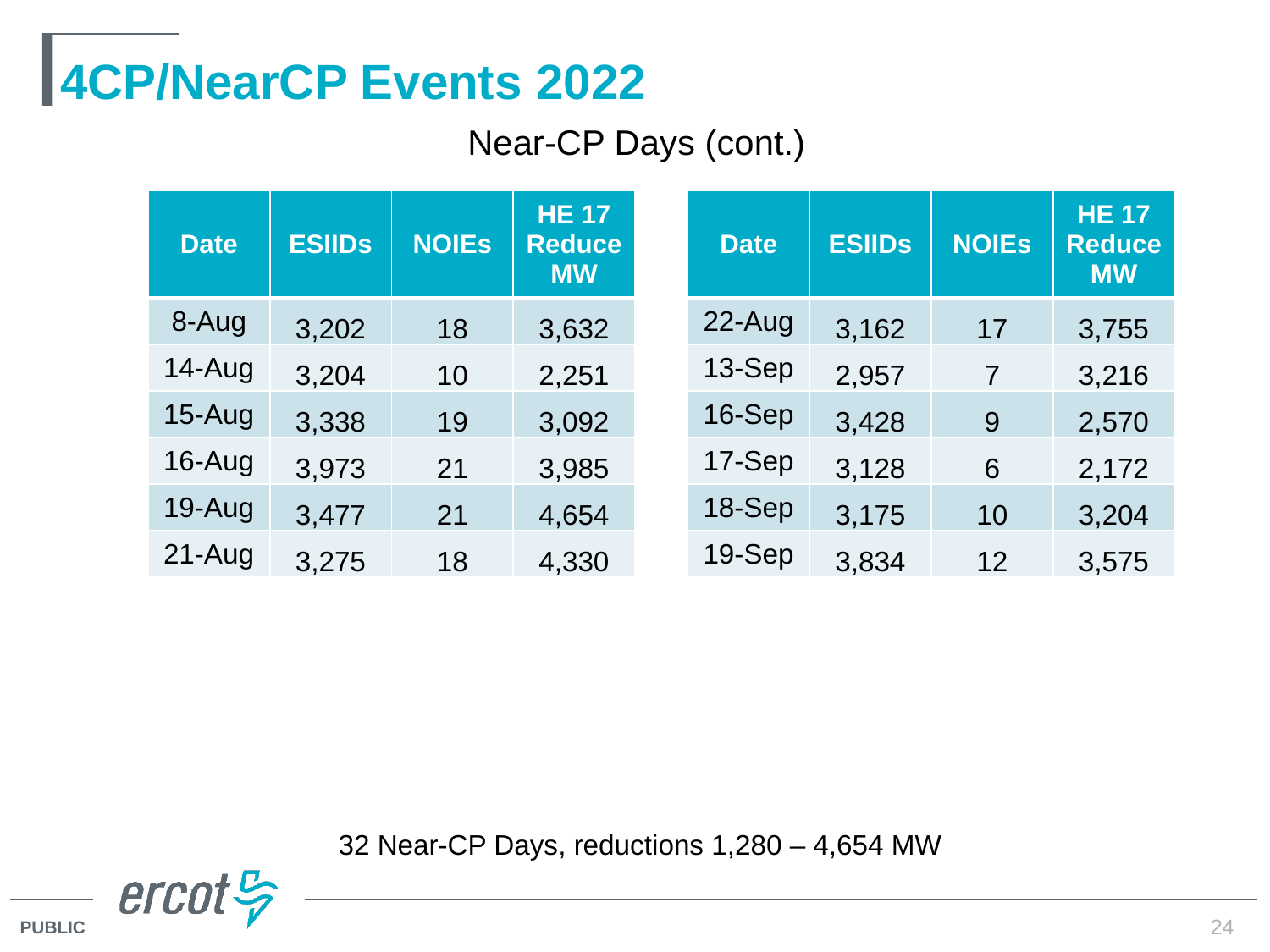

# 4CP/NearCP Events 2022
Near-CP Days (cont.)
| Date | ESIIDs | NOIEs | HE 17 Reduce MW |
| --- | --- | --- | --- |
| 22-Aug | 3,162 | 17 | 3,755 |
| 13-Sep | 2,957 | 7 | 3,216 |
| 16-Sep | 3,428 | 9 | 2,570 |
| 17-Sep | 3,128 | 6 | 2,172 |
| 18-Sep | 3,175 | 10 | 3,204 |
| 19-Sep | 3,834 | 12 | 3,575 |
| Date | ESIIDs | NOIEs | HE 17 Reduce MW |
| --- | --- | --- | --- |
| 8-Aug | 3,202 | 18 | 3,632 |
| 14-Aug | 3,204 | 10 | 2,251 |
| 15-Aug | 3,338 | 19 | 3,092 |
| 16-Aug | 3,973 | 21 | 3,985 |
| 19-Aug | 3,477 | 21 | 4,654 |
| 21-Aug | 3,275 | 18 | 4,330 |
32 Near-CP Days, reductions 1,280 – 4,654 MW
24